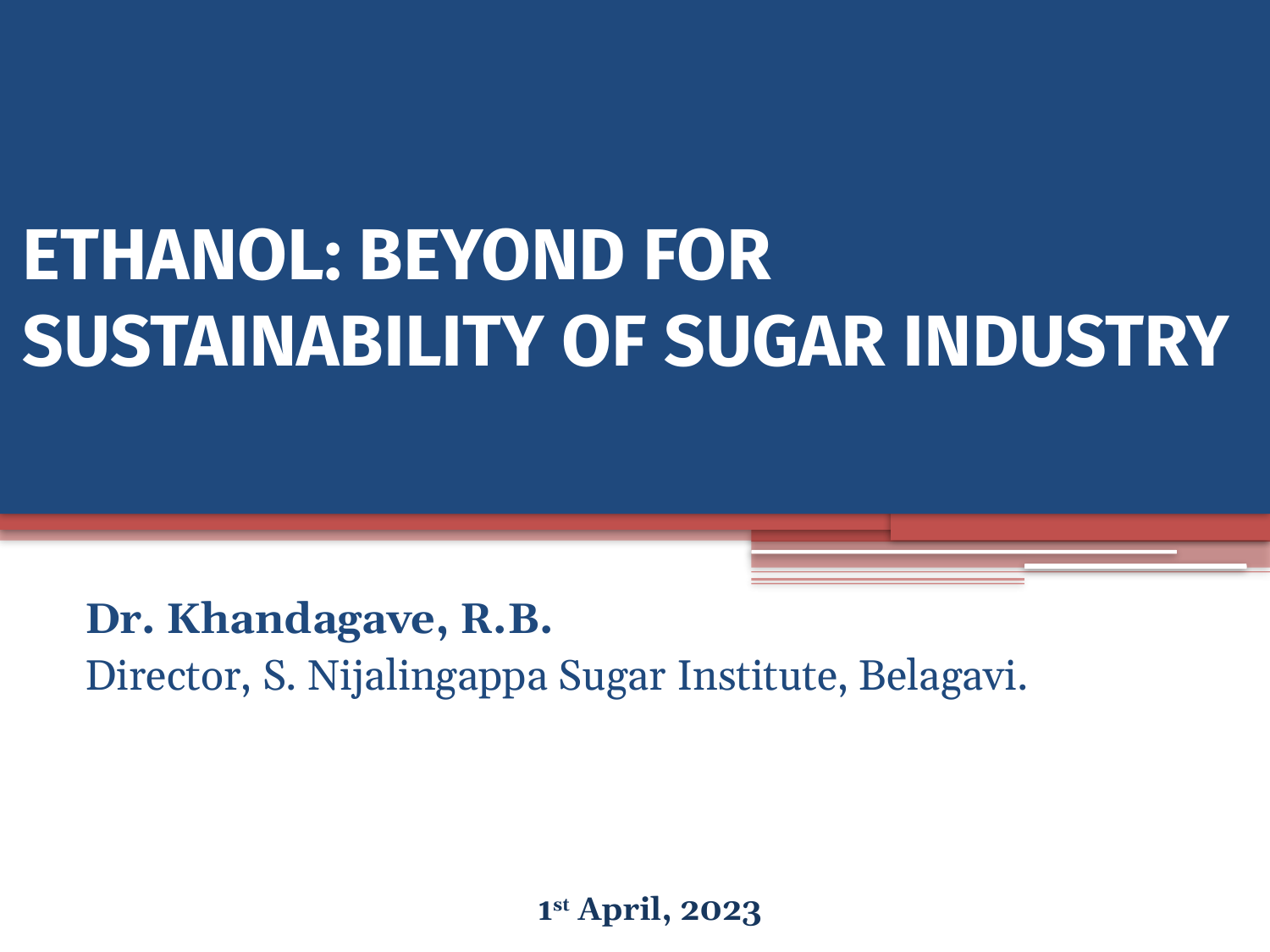

# ETHANOL: BEYOND for sustainability of sugar industry
Dr. Khandagave, R.B.
Director, S. Nijalingappa Sugar Institute, Belagavi.
1st April, 2023